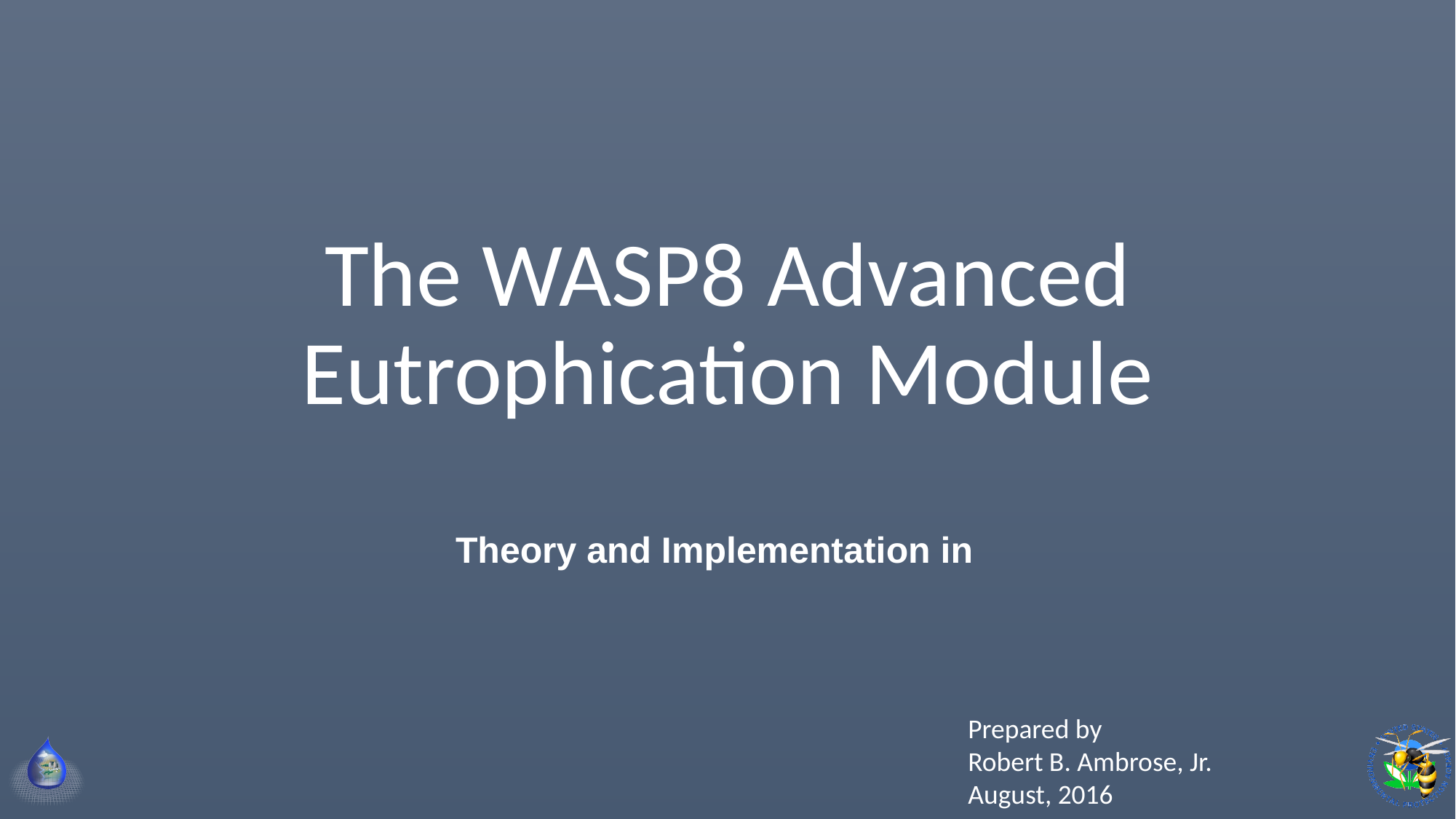

# The WASP8 Advanced Eutrophication Module
Theory and Implementation in
Prepared by
Robert B. Ambrose, Jr.
August, 2016